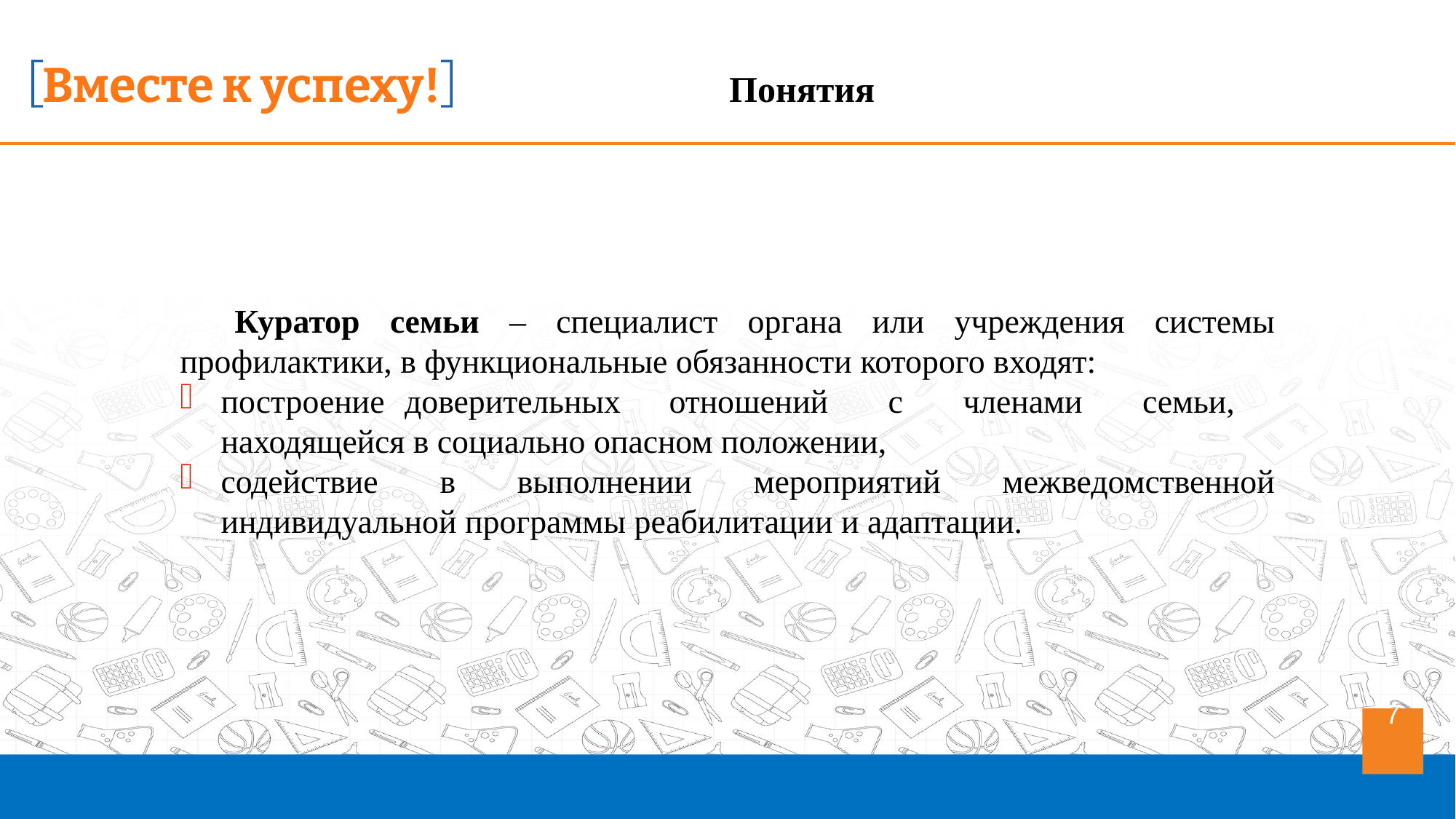

Понятия
Куратор семьи – специалист органа или учреждения cиcтeмы профилактики, в функциональные обязанности которого входят:
построение доверительных	отношений   с   членами   семьи,   находящейся в социально опасном положении,
содействие в выполнении мероприятий межведомственной индивидуальной программы реабилитации и адаптации.